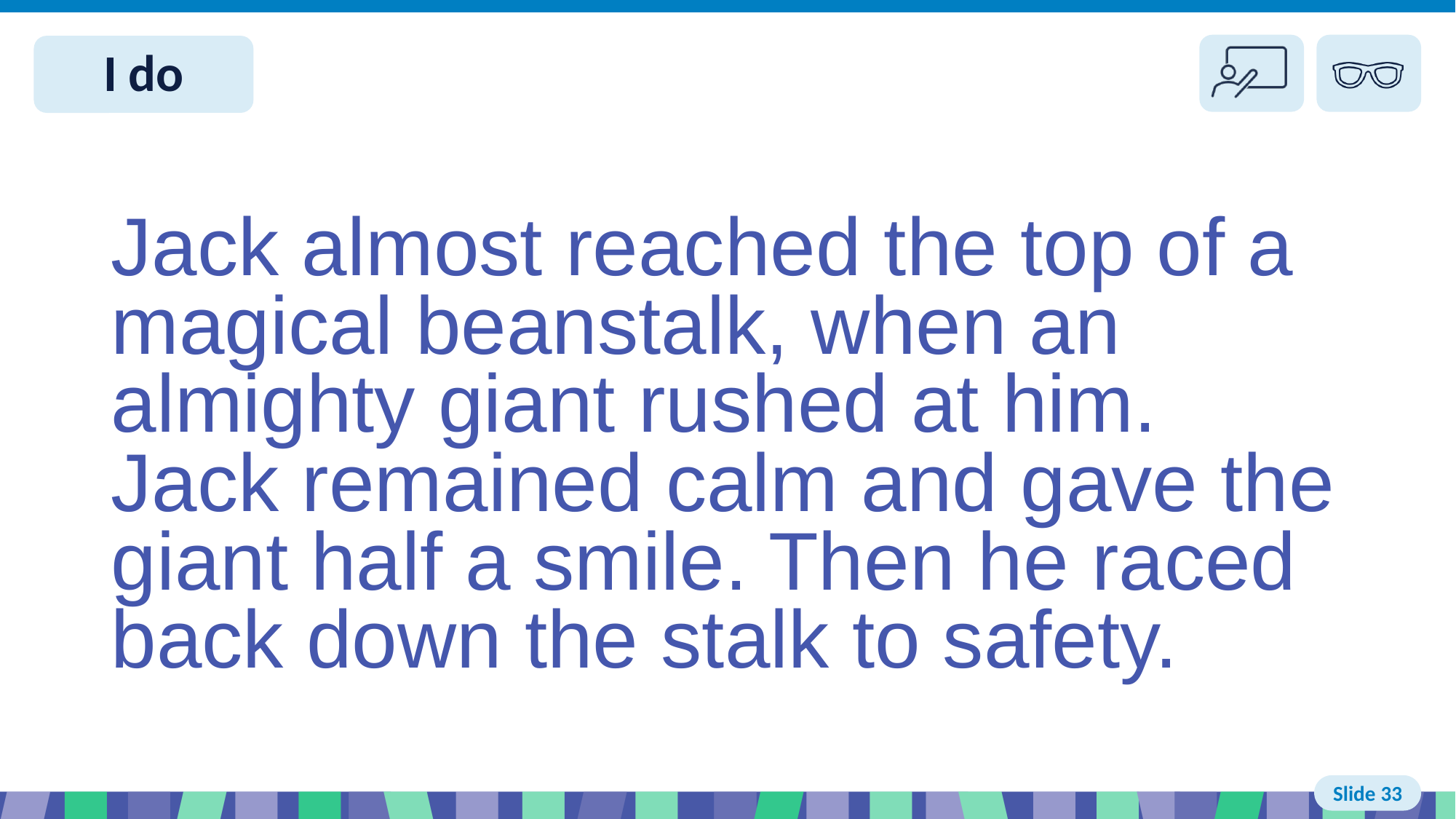

Slide 33 I do
Jack almost reached the top of a magical beanstalk, when an almighty giant rushed at him.
Jack remained calm and gave the giant half a smile. Then he raced back down the stalk to safety.